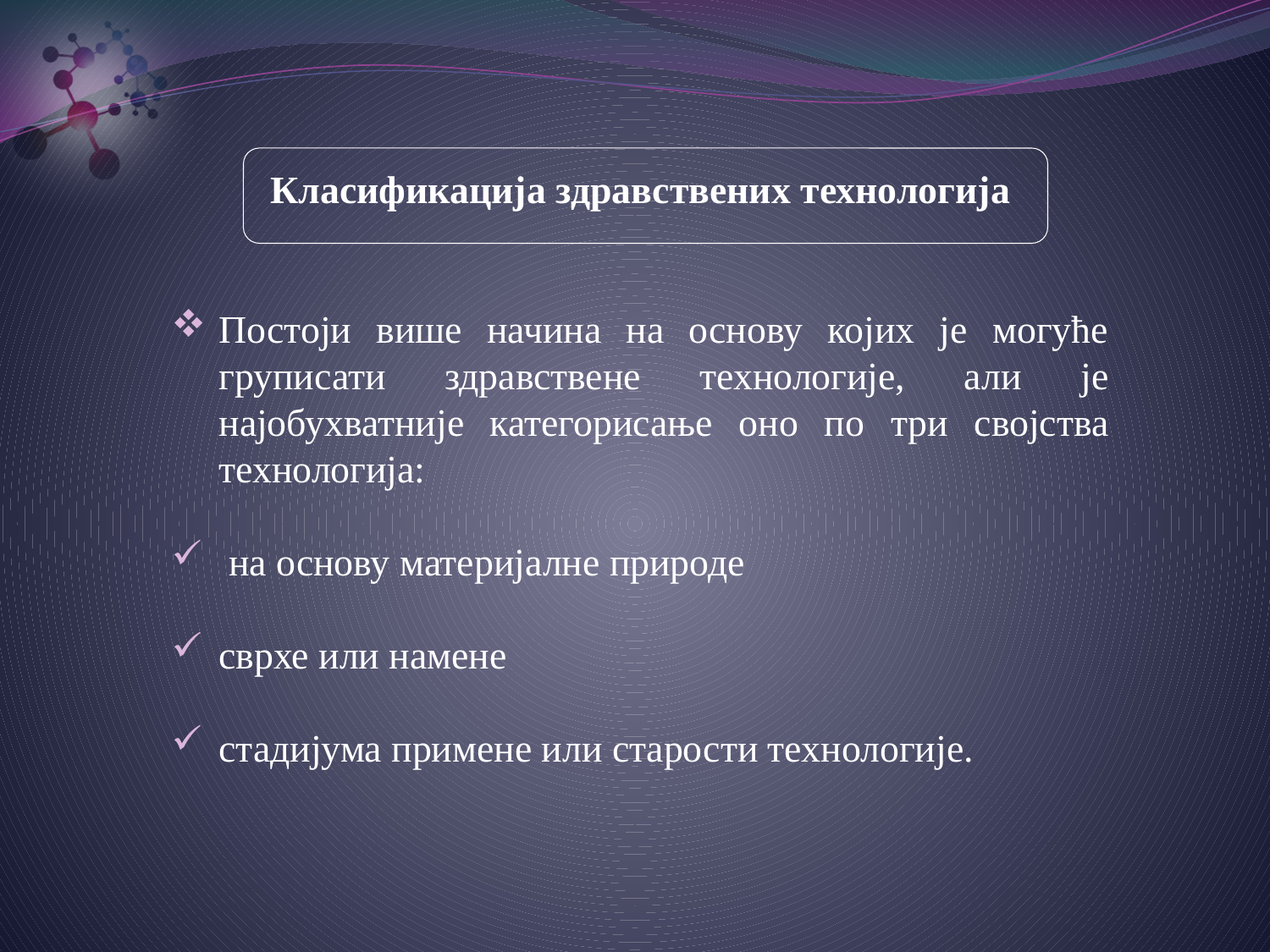

Класификација здравствених технологија

Постоји више начина на основу којих је могуће груписати здравствене технологије, али је најобухватније категорисање оно по три својства технологија:

 на основу материјалне природе

сврхе или намене

стадијума примене или старости технологије.